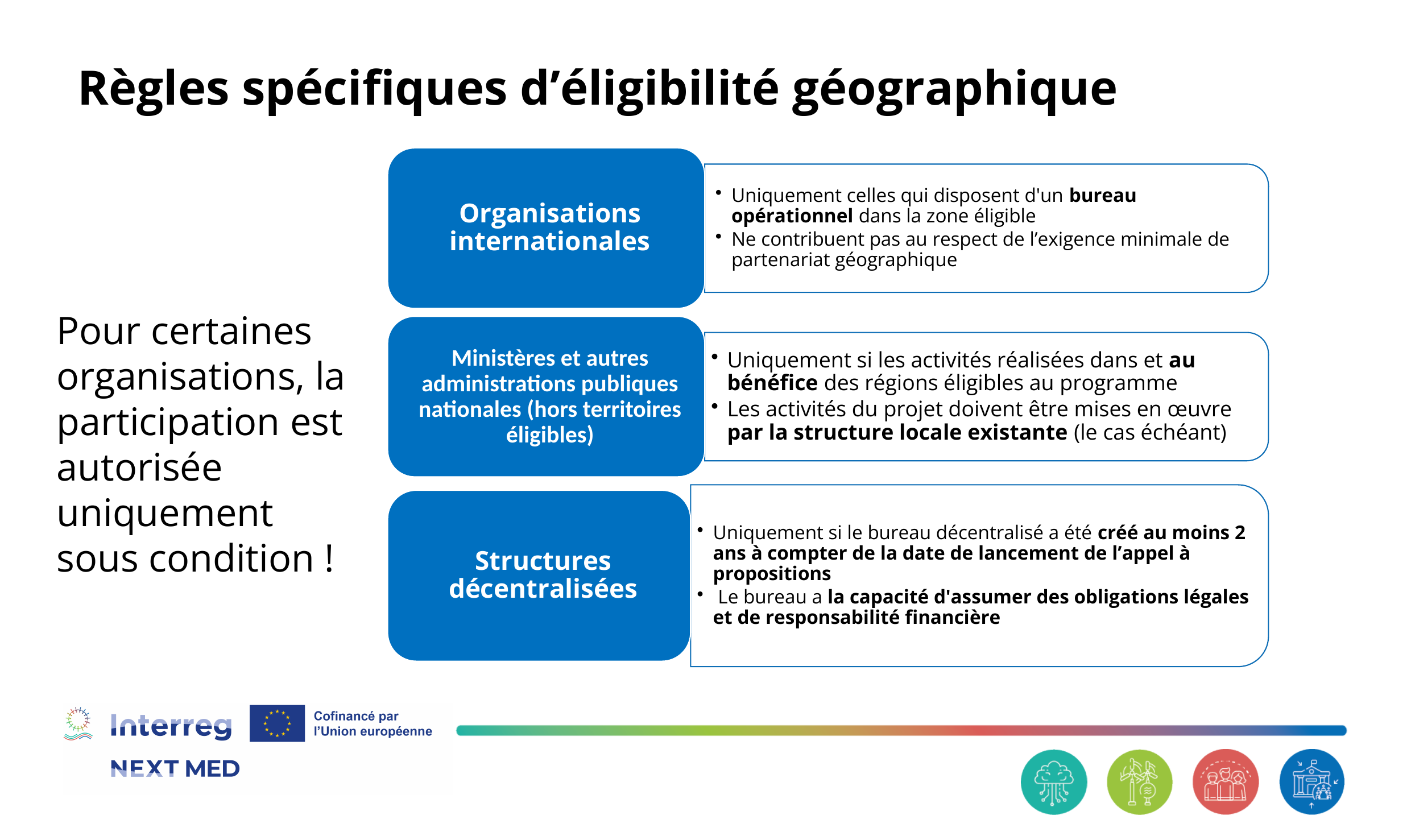

# Règles spécifiques d’éligibilité géographique
Uniquement celles qui disposent d'un bureau opérationnel dans la zone éligible
Ne contribuent pas au respect de l’exigence minimale de partenariat géographique
Organisations internationales
Uniquement si les activités réalisées dans et au bénéfice des régions éligibles au programme
Les activités du projet doivent être mises en œuvre par la structure locale existante (le cas échéant)
Ministères et autres administrations publiques nationales (hors territoires éligibles)
Uniquement si le bureau décentralisé a été créé au moins 2 ans à compter de la date de lancement de l’appel à propositions
 Le bureau a la capacité d'assumer des obligations légales et de responsabilité financière
Structures décentralisées
Pour certaines organisations, la participation est autorisée uniquement sous condition !